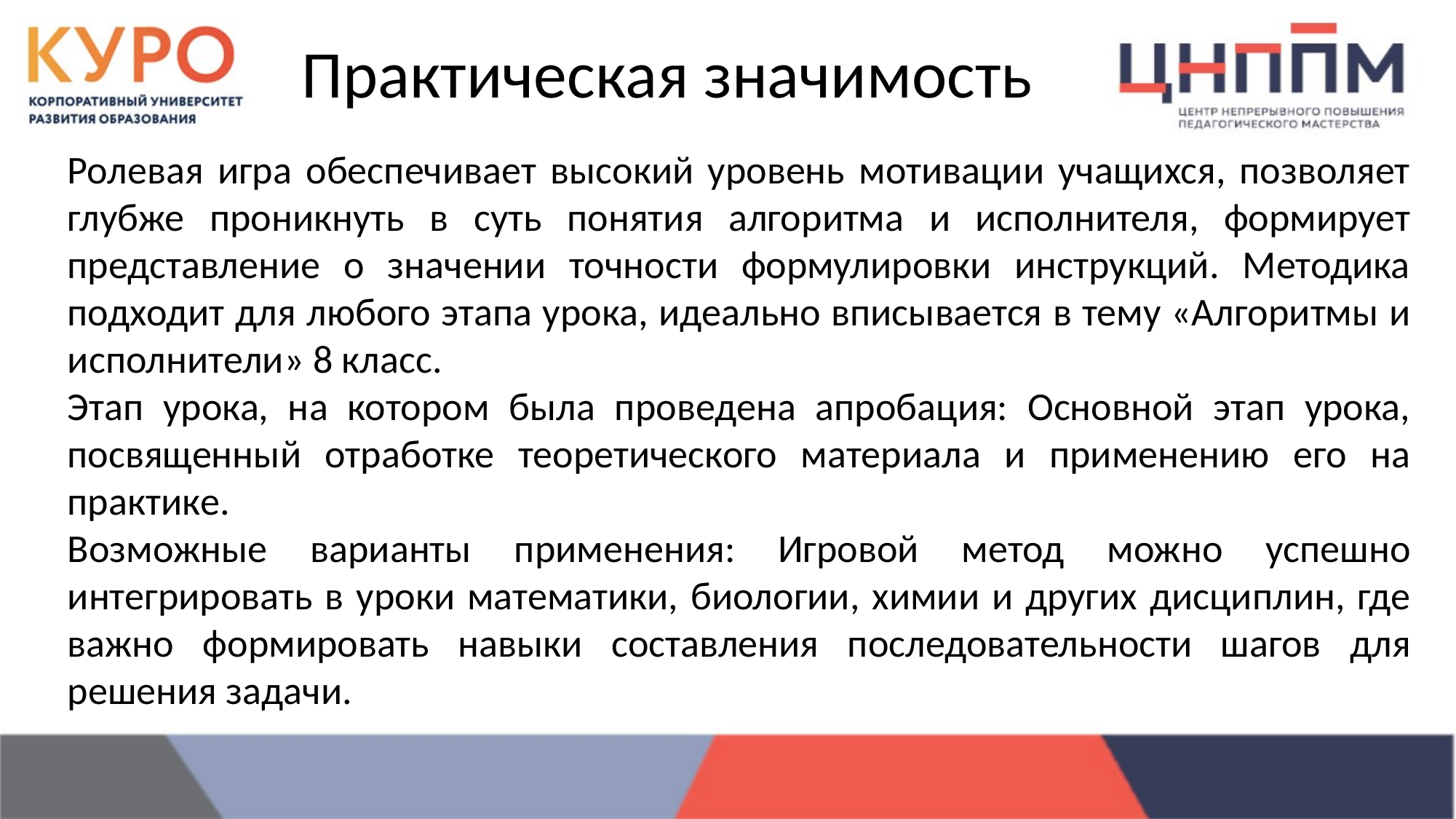

Практическая значимость
Ролевая игра обеспечивает высокий уровень мотивации учащихся, позволяет глубже проникнуть в суть понятия алгоритма и исполнителя, формирует представление о значении точности формулировки инструкций. Методика подходит для любого этапа урока, идеально вписывается в тему «Алгоритмы и исполнители» 8 класс.
Этап урока, на котором была проведена апробация: Основной этап урока, посвященный отработке теоретического материала и применению его на практике.
Возможные варианты применения: Игровой метод можно успешно интегрировать в уроки математики, биологии, химии и других дисциплин, где важно формировать навыки составления последовательности шагов для решения задачи.